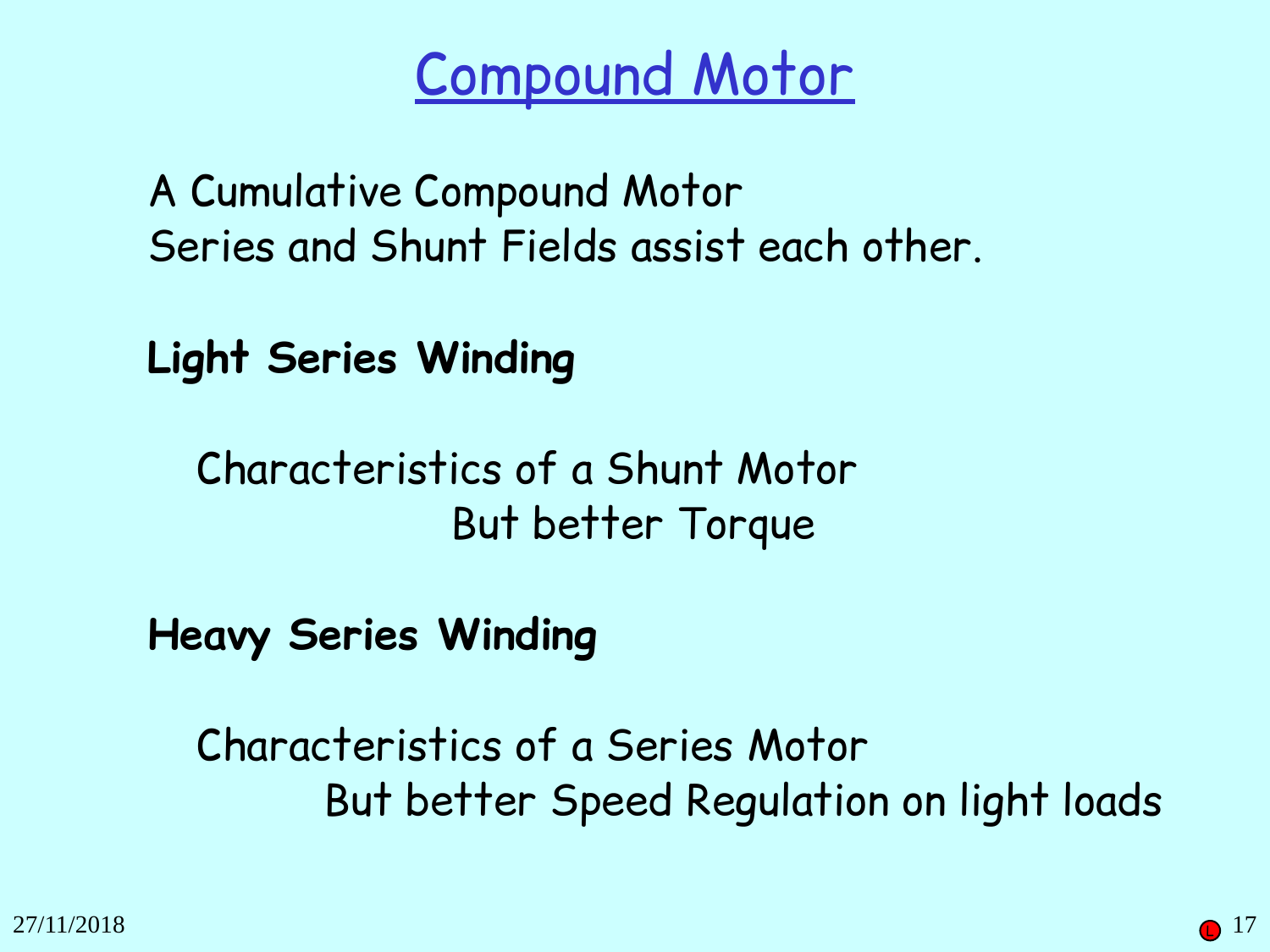

Compound Motor
A Cumulative Compound Motor
Series and Shunt Fields assist each other.
Light Series Winding
Characteristics of a Shunt Motor
		But better Torque
Heavy Series Winding
Characteristics of a Series Motor
	But better Speed Regulation on light loads
27/11/2018
17
L